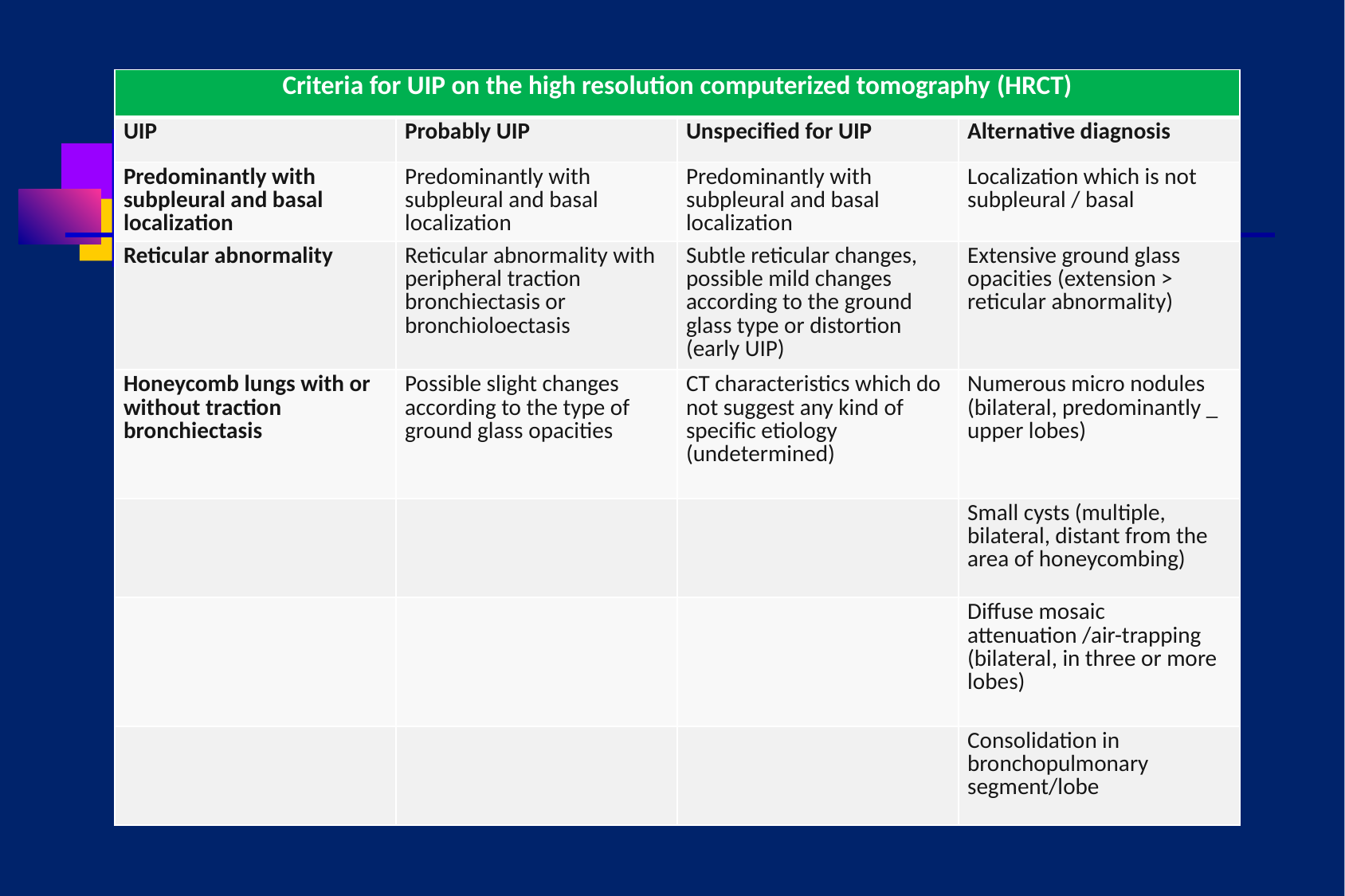

| Criteria for UIP on the high resolution computerized tomography (HRCT) |  |  |  |
| --- | --- | --- | --- |
| UIP | Probably UIP | Unspecified for UIP | Alternative diagnosis |
| Predominantly with subpleural and basal localization | Predominantly with subpleural and basal localization | Predominantly with subpleural and basal localization | Localization which is not subpleural / basal |
| Reticular abnormality | Reticular abnormality with peripheral traction bronchiectasis or bronchioloectasis | Subtle reticular changes, possible mild changes according to the ground glass type or distortion (early UIP) | Extensive ground glass opacities (extension > reticular abnormality) |
| Honeycomb lungs with or without traction bronchiectasis | Possible slight changes according to the type of ground glass opacities | CT characteristics which do not suggest any kind of specific etiology (undetermined) | Numerous micro nodules (bilateral, predominantly \_ upper lobes) |
|  |  |  | Small cysts (multiple, bilateral, distant from the area of honeycombing) |
|  |  |  | Diffuse mosaic attenuation /air-trapping (bilateral, in three or more lobes) |
|  |  |  | Consolidation in bronchopulmonary segment/lobe |